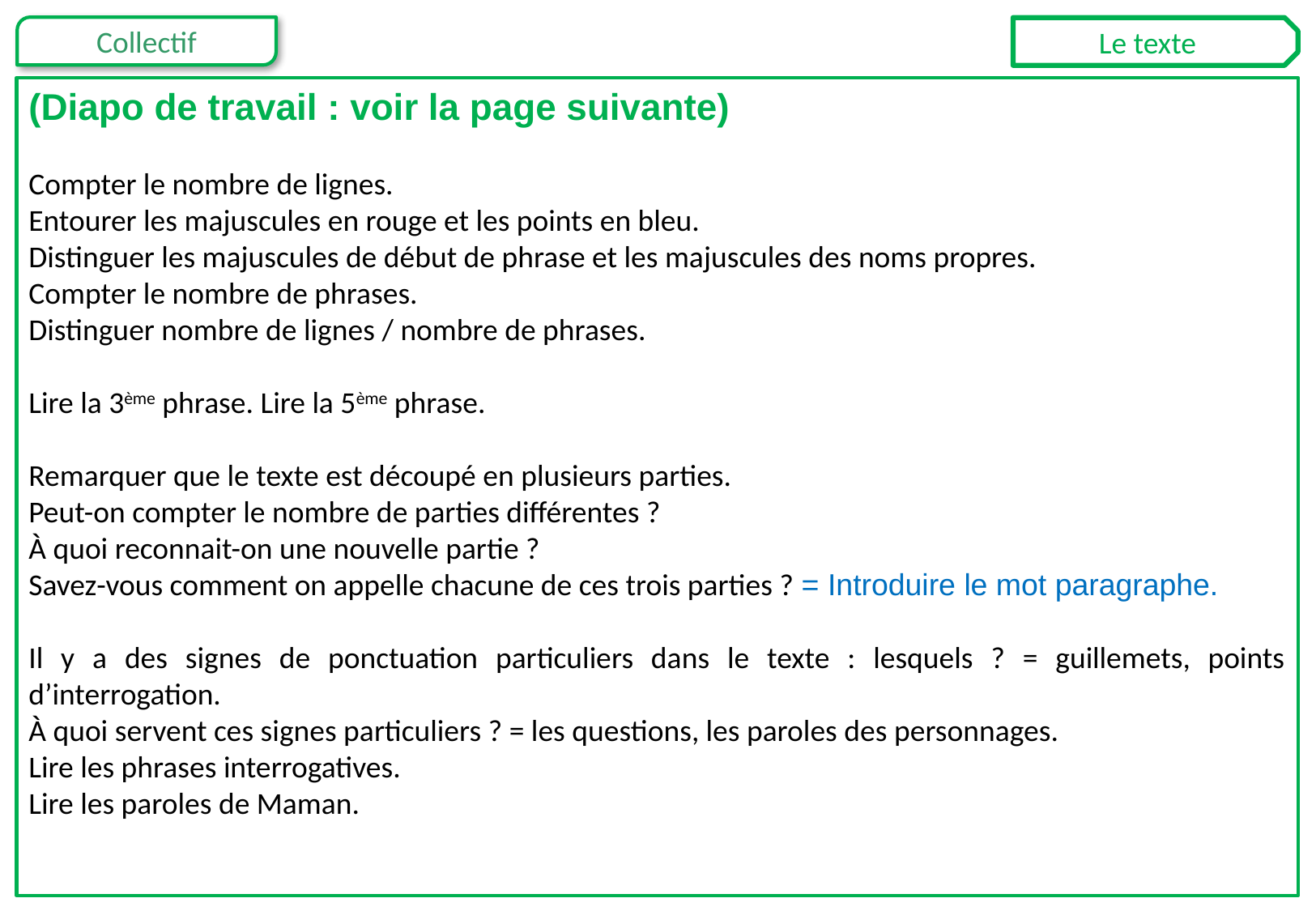

Le texte
(Diapo de travail : voir la page suivante)

Compter le nombre de lignes.
Entourer les majuscules en rouge et les points en bleu.
Distinguer les majuscules de début de phrase et les majuscules des noms propres.
Compter le nombre de phrases.
Distinguer nombre de lignes / nombre de phrases.

Lire la 3ème phrase. Lire la 5ème phrase.

Remarquer que le texte est découpé en plusieurs parties.
Peut-on compter le nombre de parties différentes ?
À quoi reconnait-on une nouvelle partie ?
Savez-vous comment on appelle chacune de ces trois parties ? = Introduire le mot paragraphe.

Il y a des signes de ponctuation particuliers dans le texte : lesquels ? = guillemets, points d’interrogation.
À quoi servent ces signes particuliers ? = les questions, les paroles des personnages.
Lire les phrases interrogatives.
Lire les paroles de Maman.